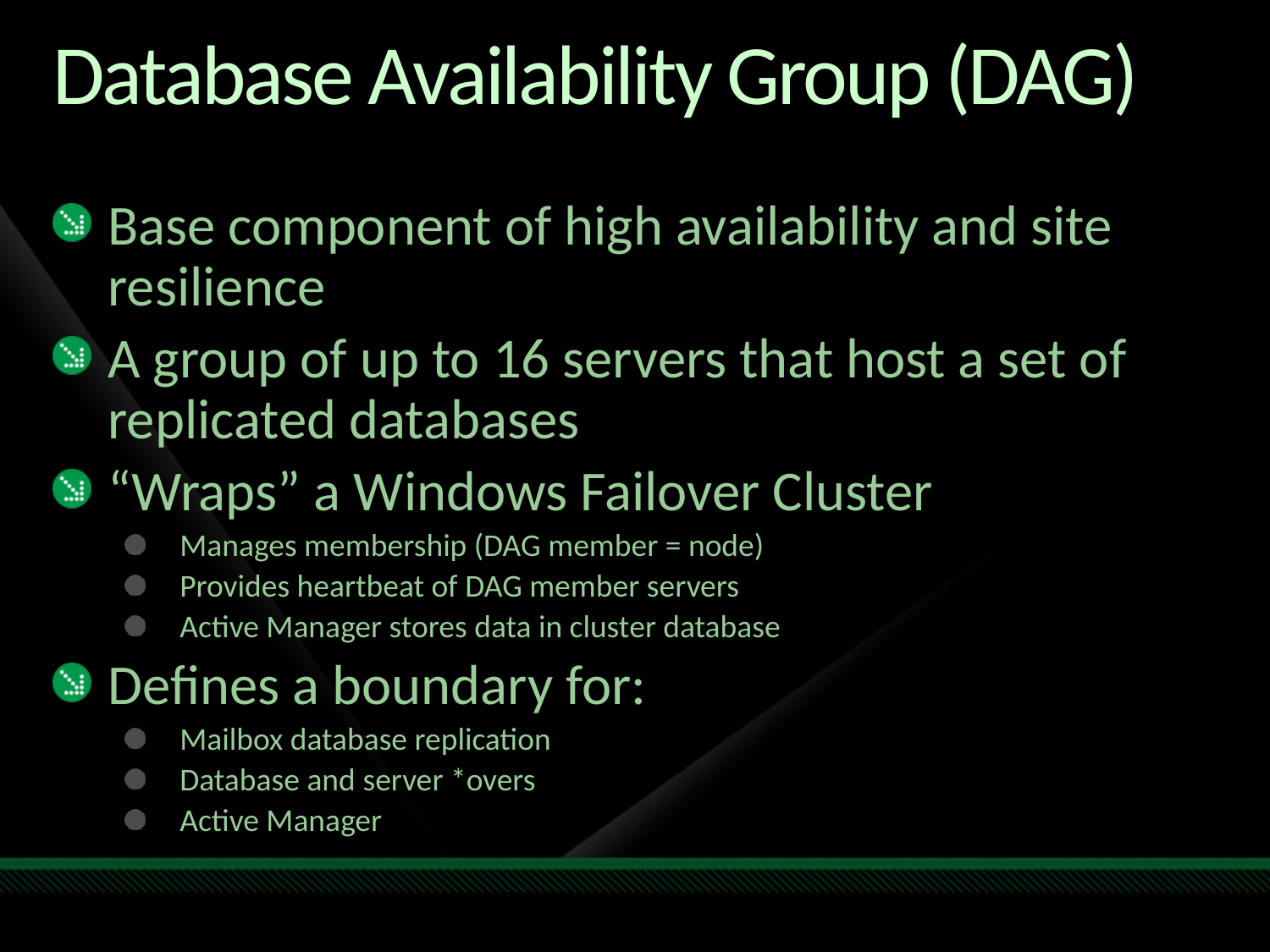

# Database Availability Group (DAG)
Base component of high availability and site resilience
A group of up to 16 servers that host a set of replicated databases
“Wraps” a Windows Failover Cluster
Manages membership (DAG member = node)
Provides heartbeat of DAG member servers
Active Manager stores data in cluster database
Defines a boundary for:
Mailbox database replication
Database and server *overs
Active Manager